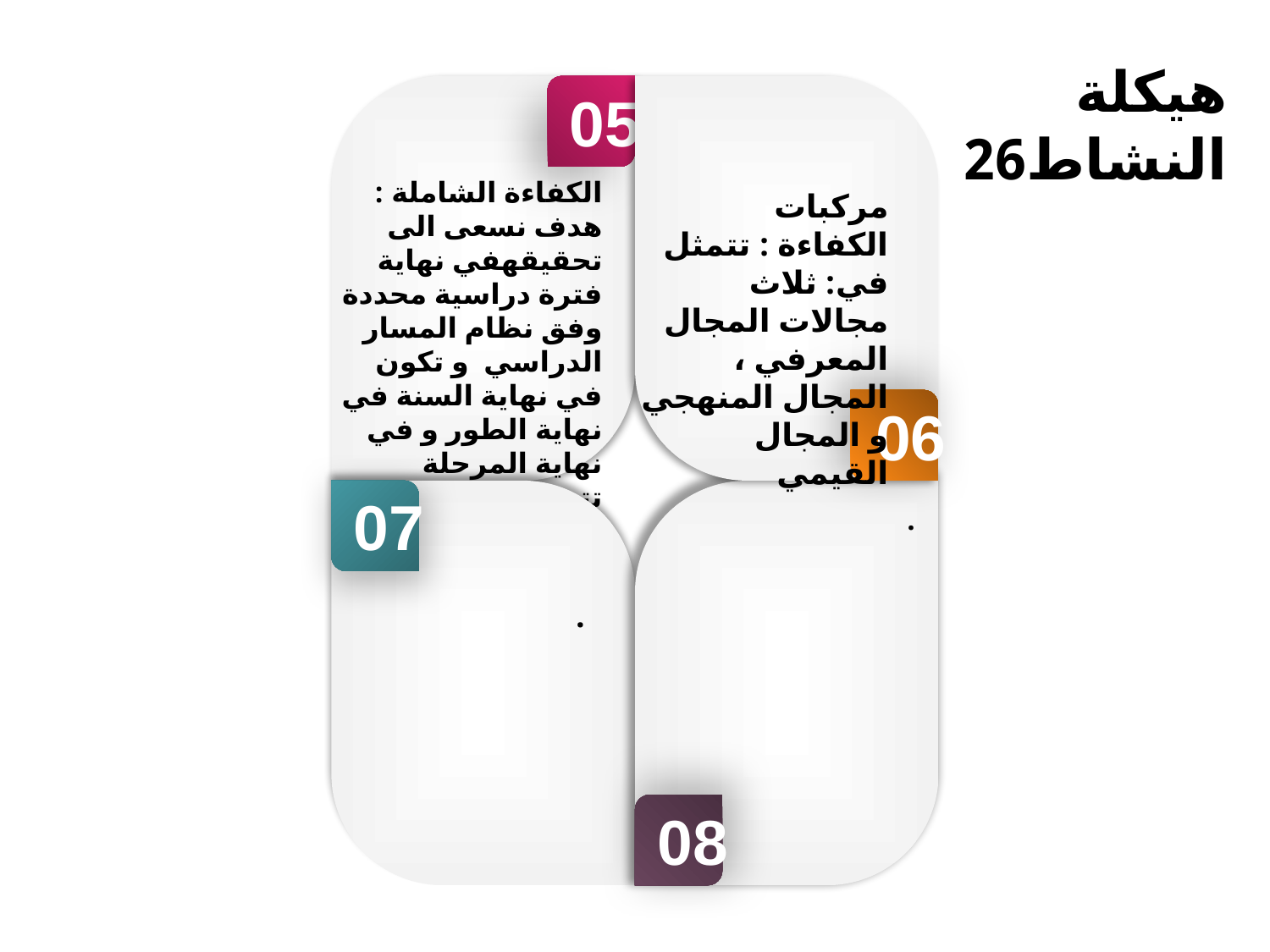

هيكلة النشاط26

05
الكفاءة الشاملة : هدف نسعى الى تحقيقهفي نهاية فترة دراسية محددة وفق نظام المسار الدراسي  و تكون في نهاية السنة في نهاية الطور و في نهاية المرحلة  تترجم ملمخ التخرج

06

مركبات الكفاءة : تتمثل في: ثلاث مجالات المجال المعرفي ، المجال المنهجي و المجال القيمي

07
.

08
.